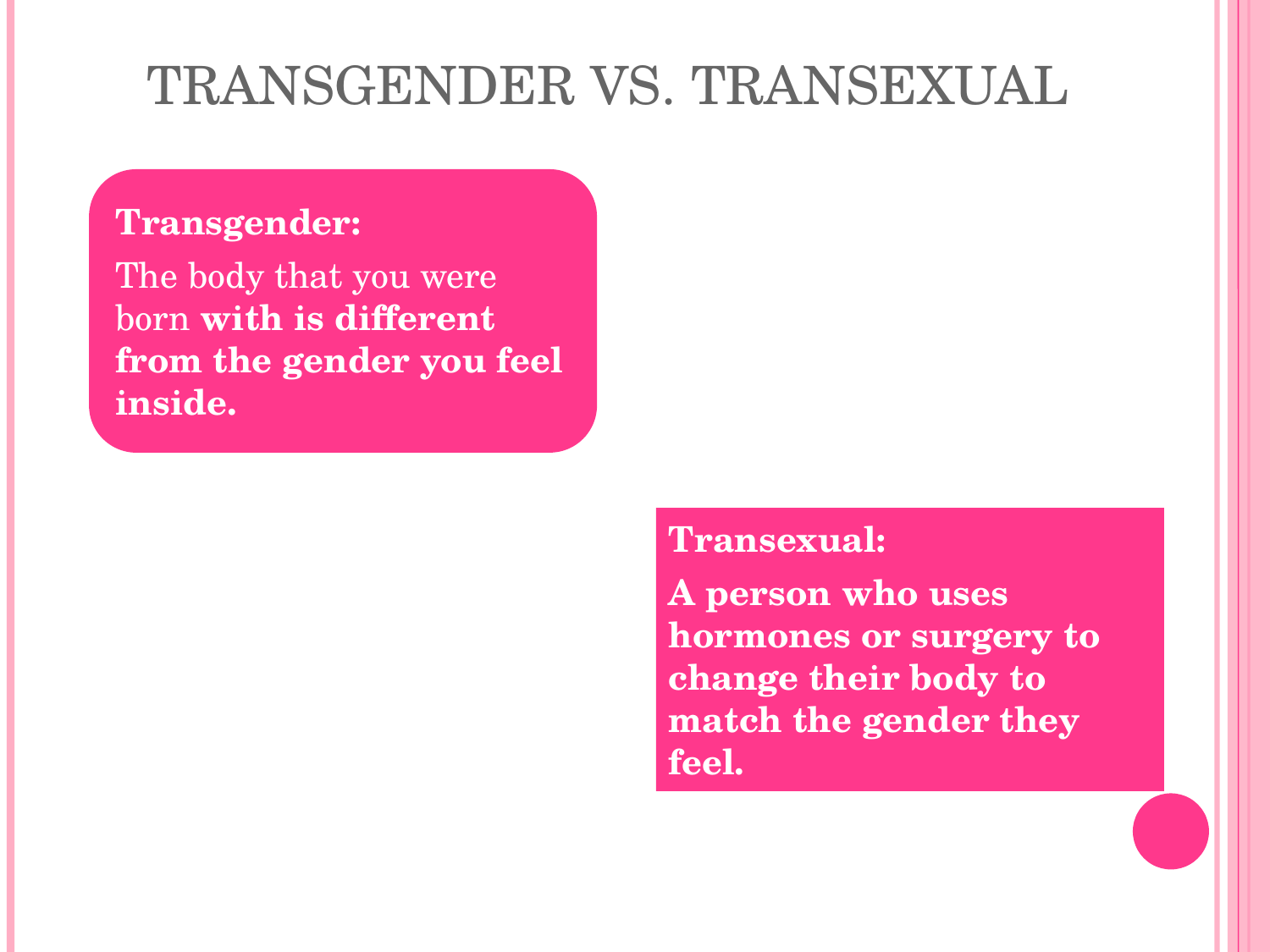

# Transgender vs. Transexual
Transgender:
The body that you were born with is different from the gender you feel inside.
Transexual:
A person who uses hormones or surgery to change their body to match the gender they feel.